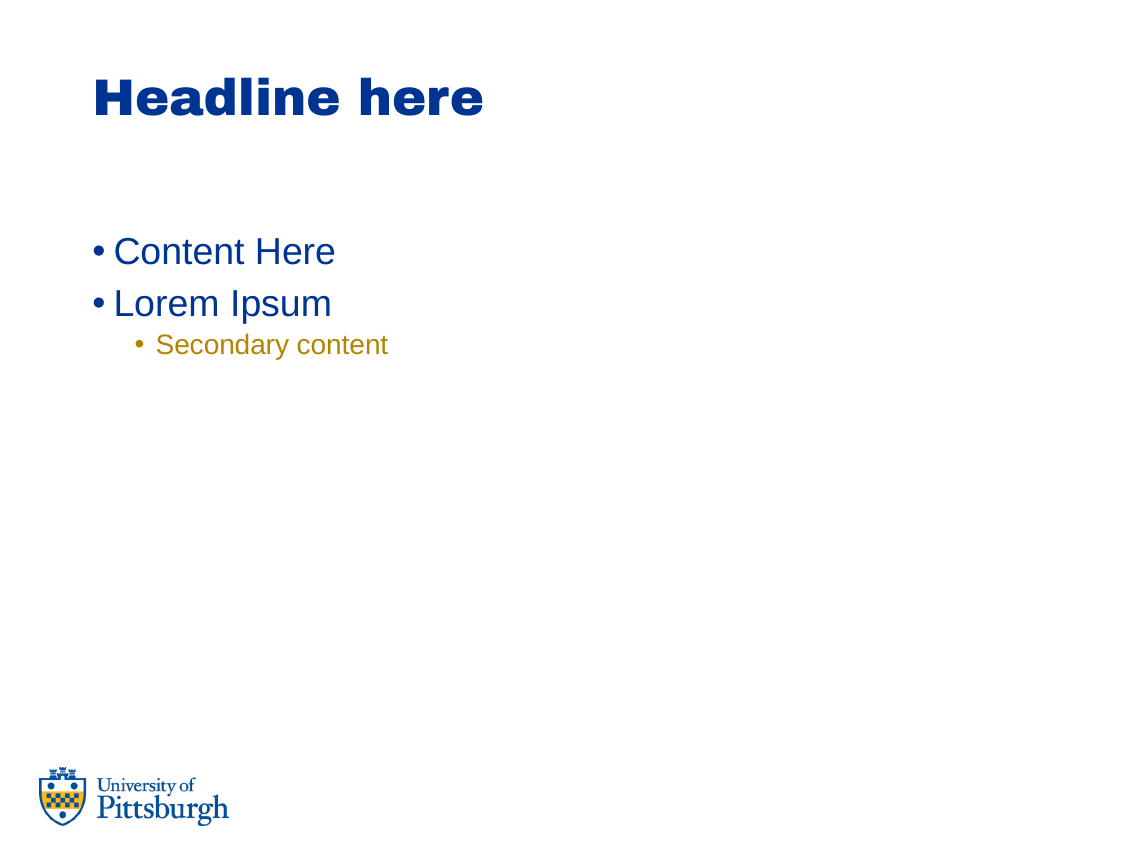

# Headline here
Content Here
Lorem Ipsum
Secondary content